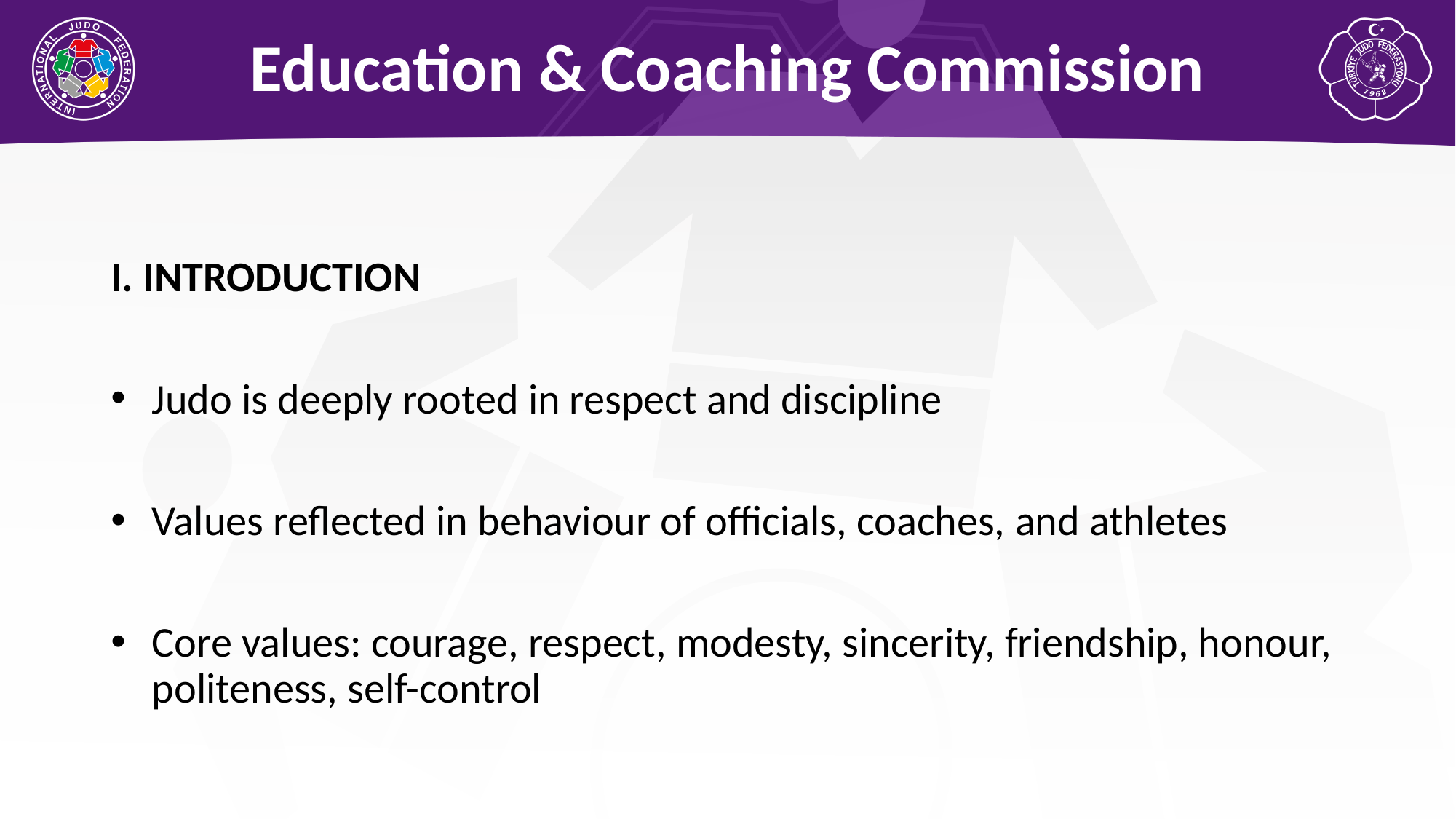

Education & Coaching Commission
I. INTRODUCTION

Judo is deeply rooted in respect and discipline

Values reflected in behaviour of officials, coaches, and athletes

Core values: courage, respect, modesty, sincerity, friendship, honour, politeness, self-control